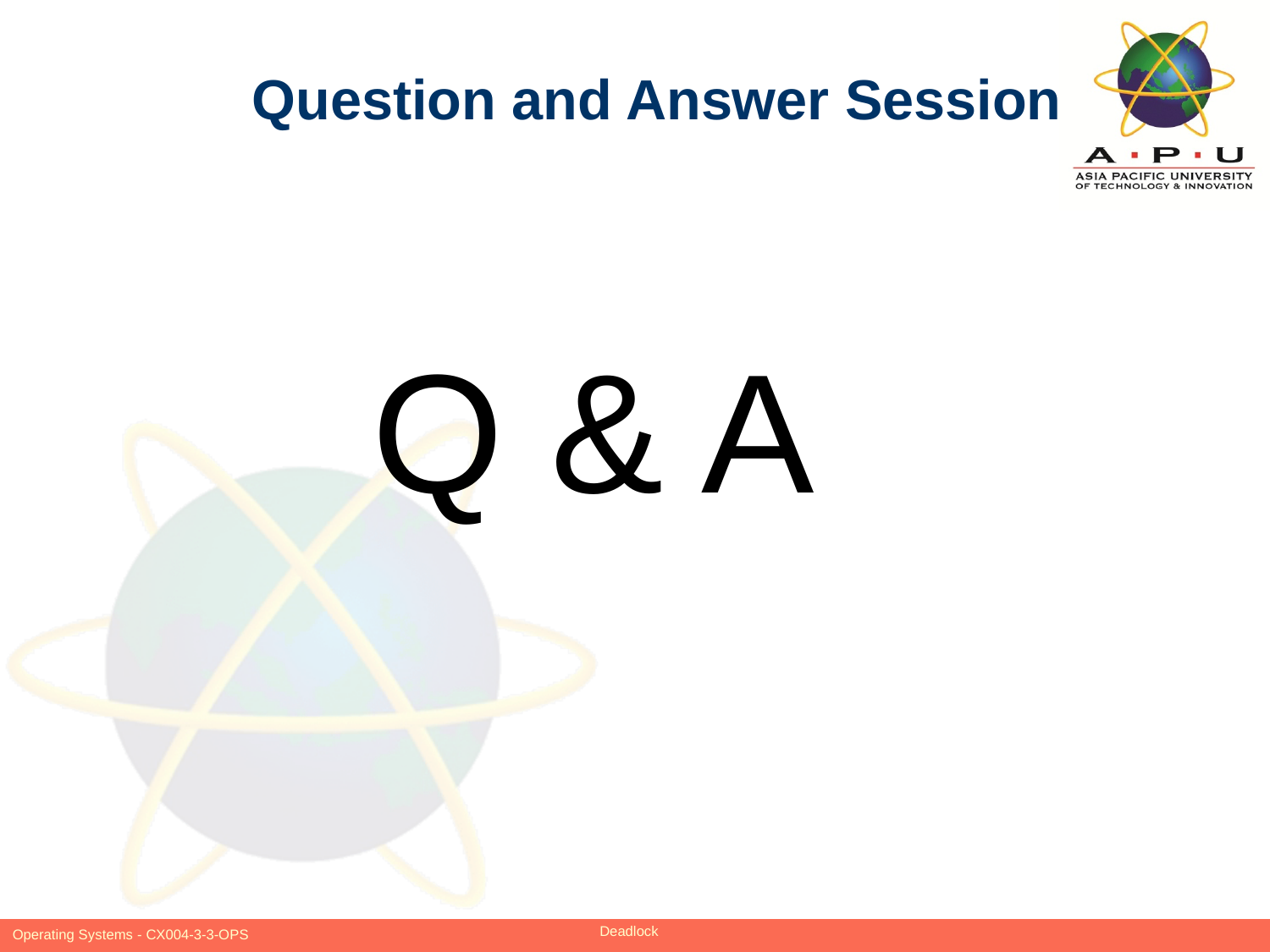

Question and Answer Session
Q & A
Slide 17 of 18